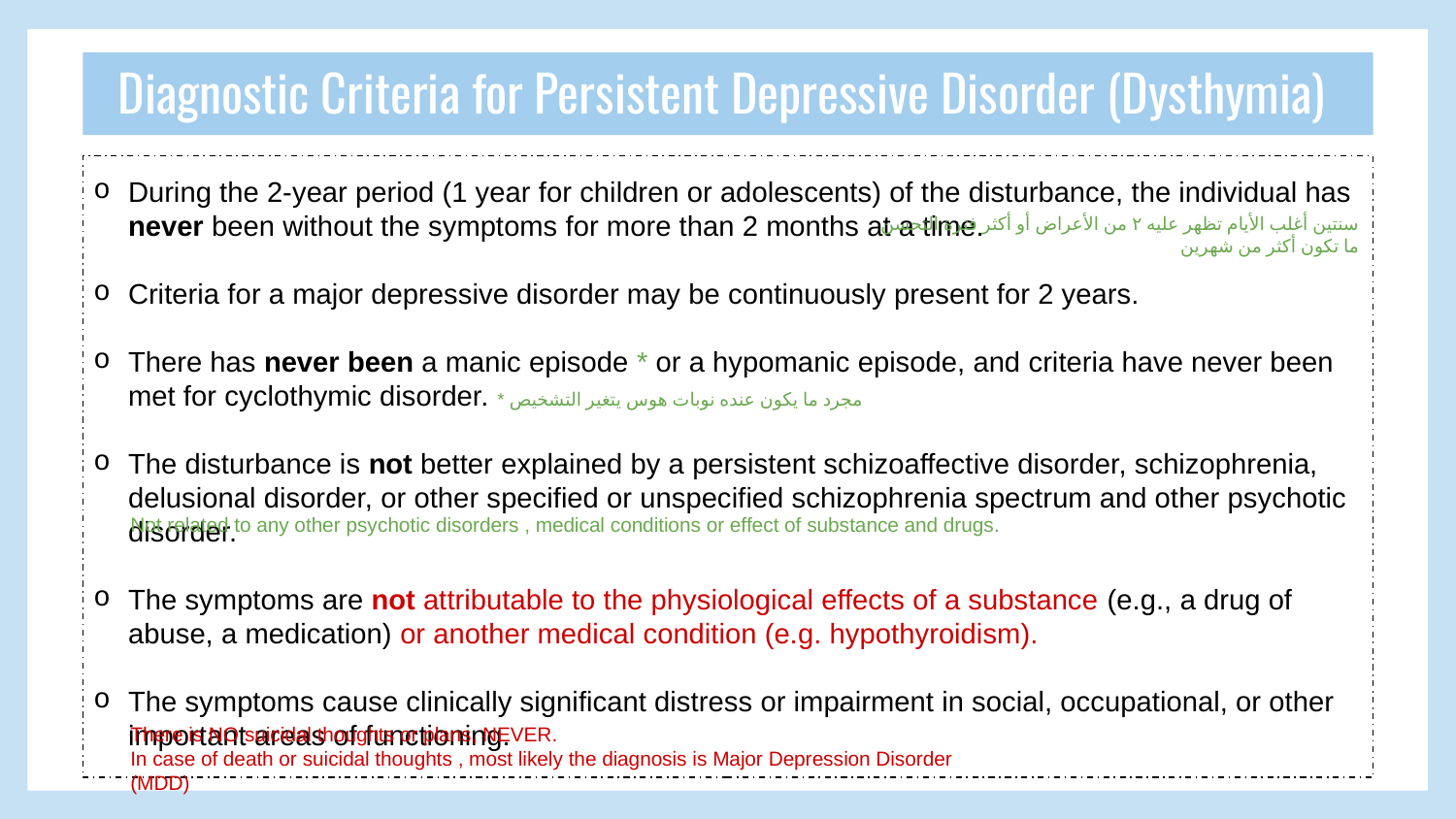

Diagnostic Criteria for Persistent Depressive Disorder (Dysthymia)

During the 2-year period (1 year for children or adolescents) of the disturbance, the individual has never been without the symptoms for more than 2 months at a time.

Criteria for a major depressive disorder may be continuously present for 2 years.

There has never been a manic episode * or a hypomanic episode, and criteria have never been met for cyclothymic disorder. * مجرد ما يكون عنده نوبات هوس يتغير التشخيص

The disturbance is not better explained by a persistent schizoaffective disorder, schizophrenia, delusional disorder, or other specified or unspecified schizophrenia spectrum and other psychotic disorder.

The symptoms are not attributable to the physiological effects of a substance (e.g., a drug of abuse, a medication) or another medical condition (e.g. hypothyroidism).

The symptoms cause clinically significant distress or impairment in social, occupational, or other important areas of functioning.

سنتين أغلب الأيام تظهر عليه ٢ من الأعراض أو أكثر فترة التحسن ما تكون أكثر من شهرين
Not related to any other psychotic disorders , medical conditions or effect of substance and drugs.
There is NO suicidal thoughts or plans, NEVER.
In case of death or suicidal thoughts , most likely the diagnosis is Major Depression Disorder (MDD)